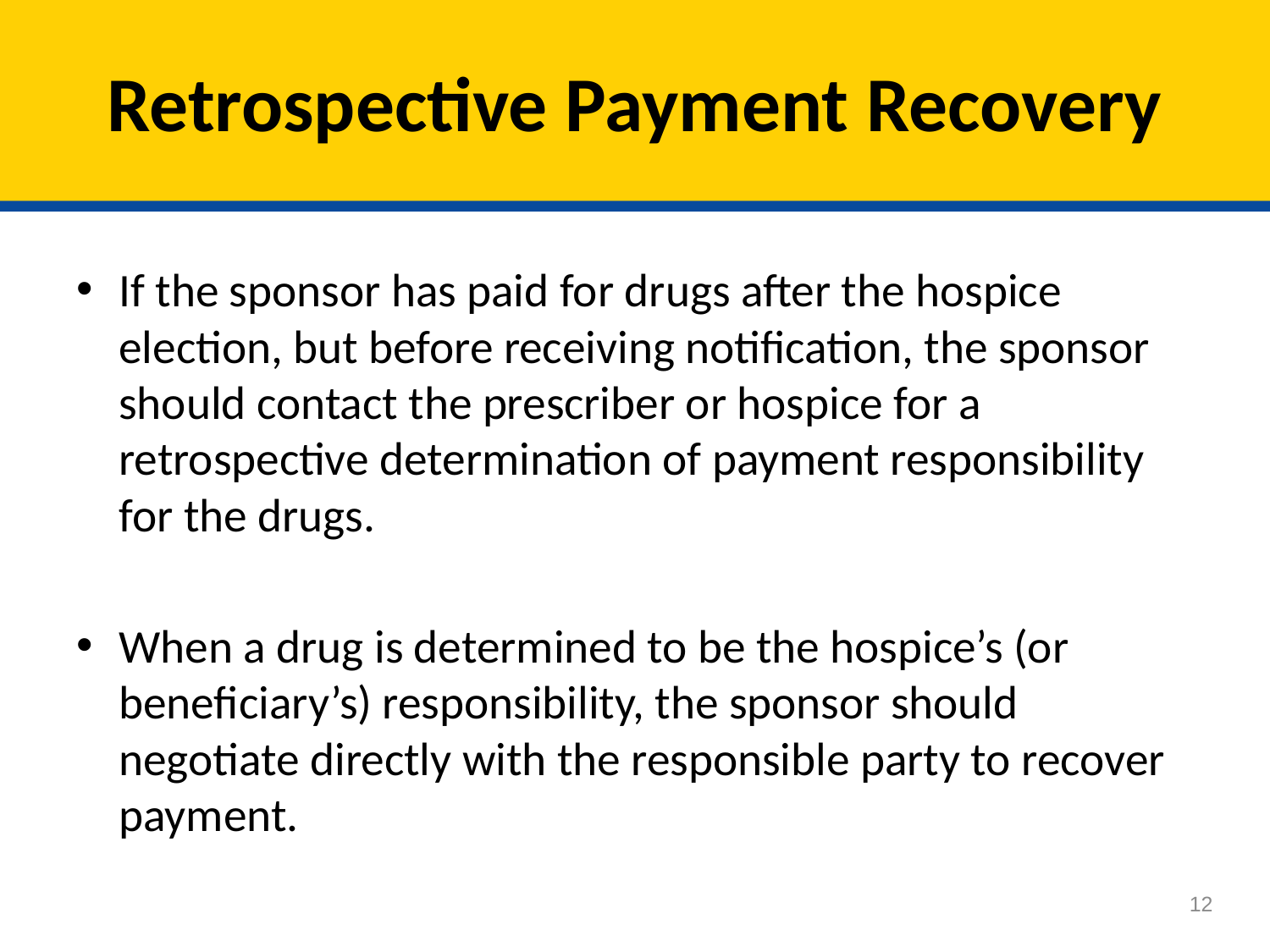

# Retrospective Payment Recovery
If the sponsor has paid for drugs after the hospice election, but before receiving notification, the sponsor should contact the prescriber or hospice for a retrospective determination of payment responsibility for the drugs.

When a drug is determined to be the hospice’s (or beneficiary’s) responsibility, the sponsor should negotiate directly with the responsible party to recover payment.

12